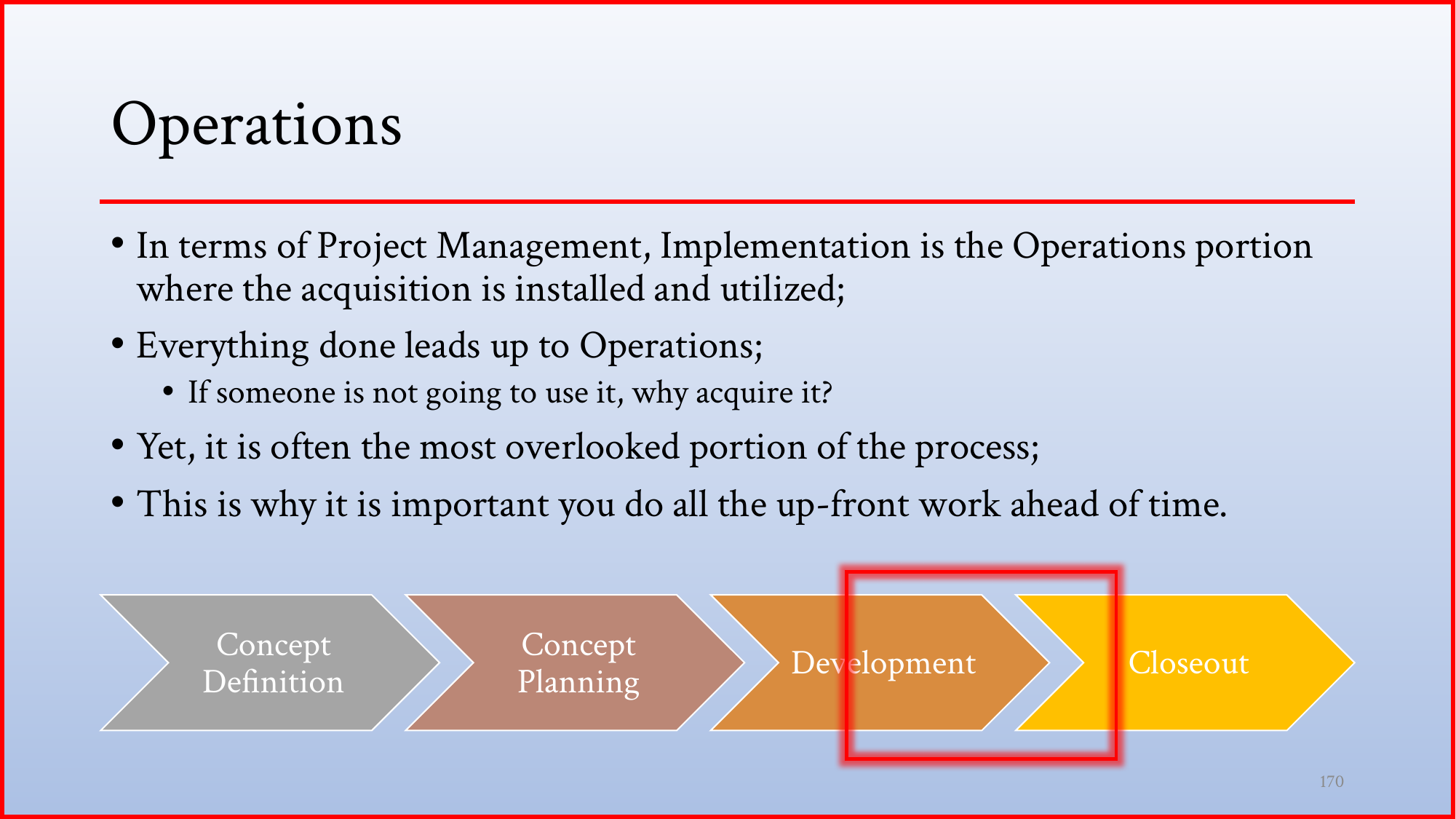

# Operations
In terms of Project Management, Implementation is the Operations portion where the acquisition is installed and utilized;
Everything done leads up to Operations;
If someone is not going to use it, why acquire it?
Yet, it is often the most overlooked portion of the process;
This is why it is important you do all the up-front work ahead of time.
Concept Definition
Concept Planning
Development
Closeout

170